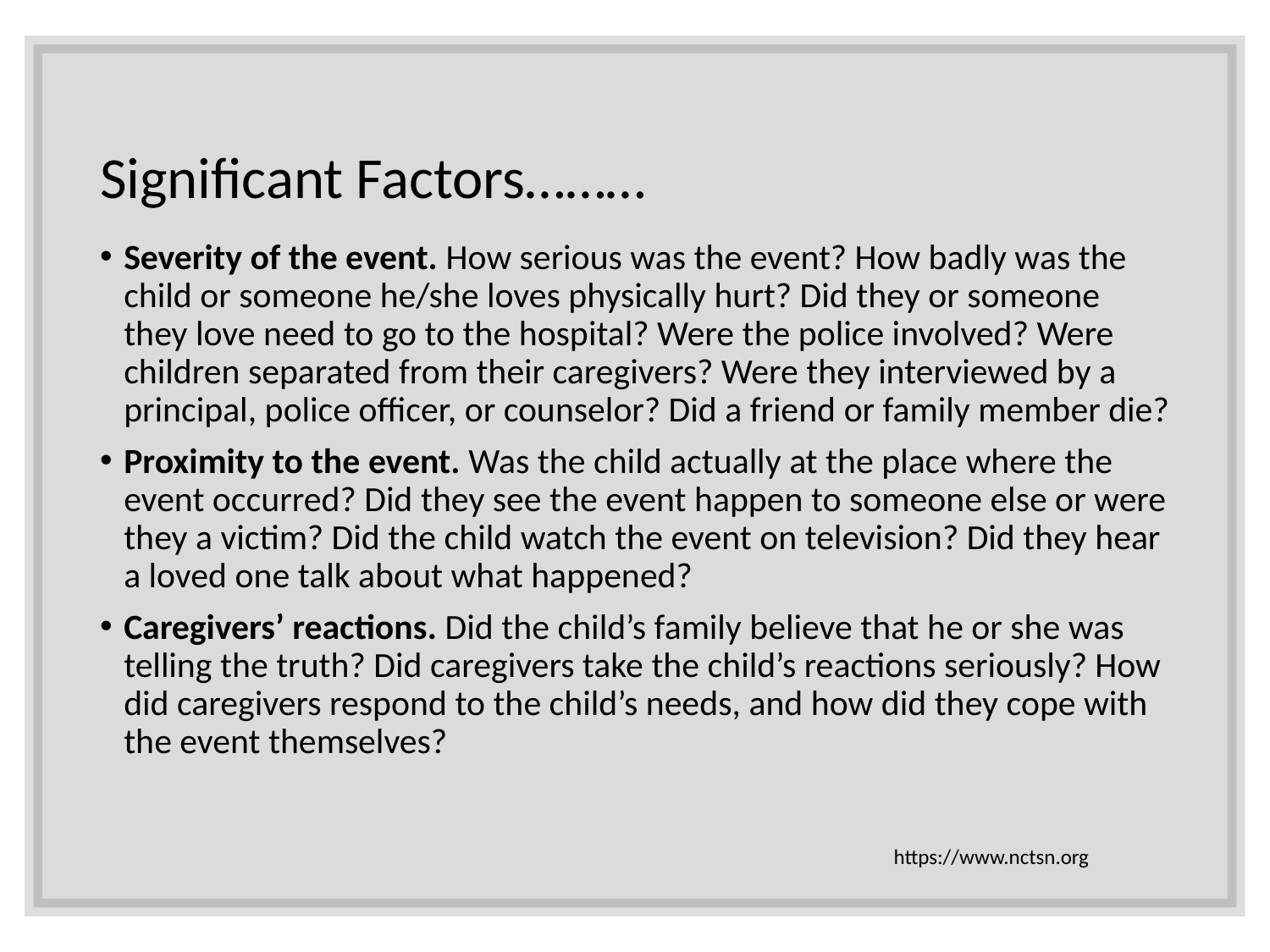

# Significant Factors………
Severity of the event. How serious was the event? How badly was the child or someone he/she loves physically hurt? Did they or someone they love need to go to the hospital? Were the police involved? Were children separated from their caregivers? Were they interviewed by a principal, police officer, or counselor? Did a friend or family member die?
Proximity to the event. Was the child actually at the place where the event occurred? Did they see the event happen to someone else or were they a victim? Did the child watch the event on television? Did they hear a loved one talk about what happened?
Caregivers’ reactions. Did the child’s family believe that he or she was telling the truth? Did caregivers take the child’s reactions seriously? How did caregivers respond to the child’s needs, and how did they cope with the event themselves?
https://www.nctsn.org